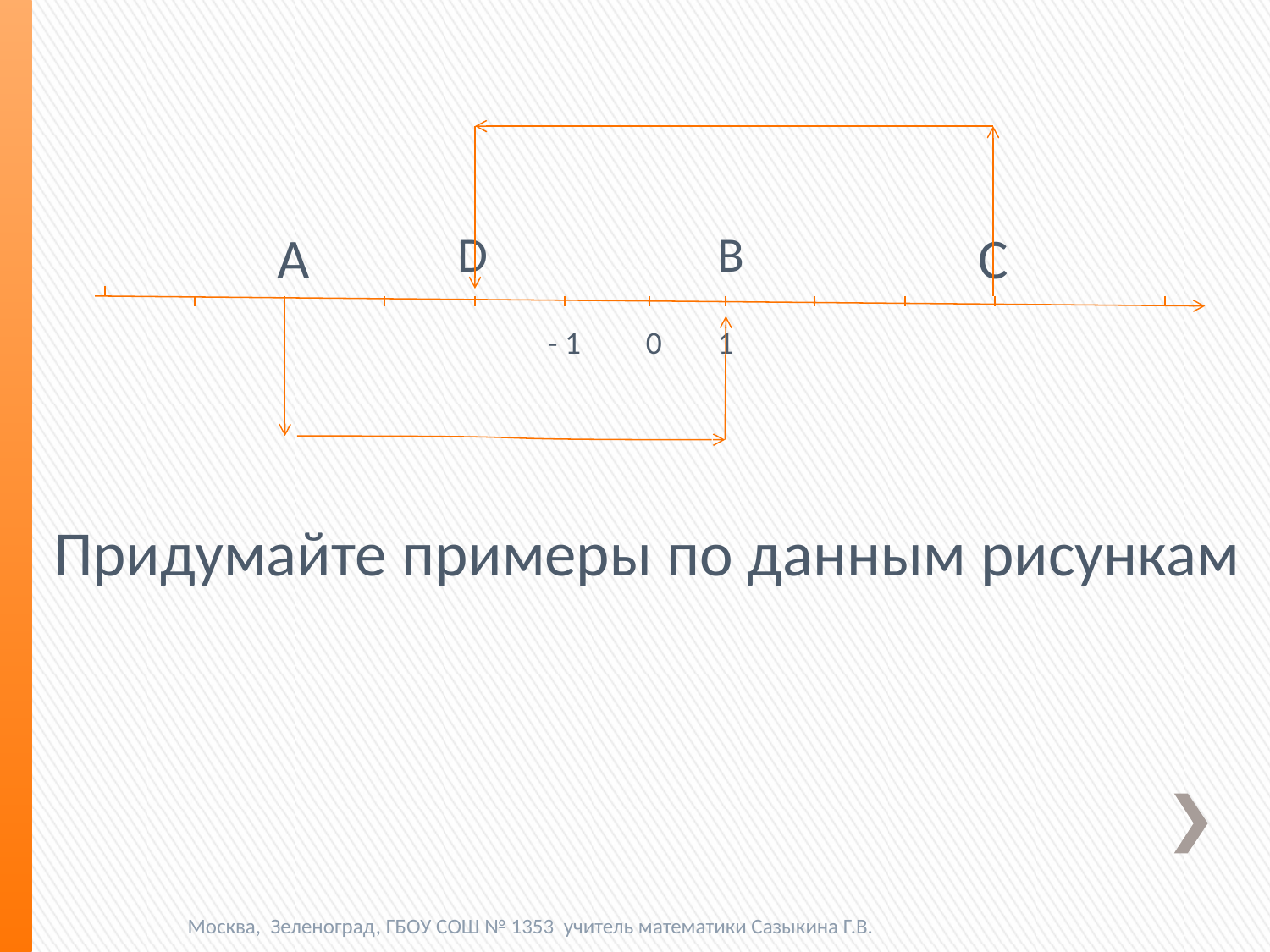

А
D
В
С
- 1
0
1
Придумайте примеры по данным рисункам
Москва,  Зеленоград, ГБОУ СОШ № 1353  учитель математики Сазыкина Г.В.